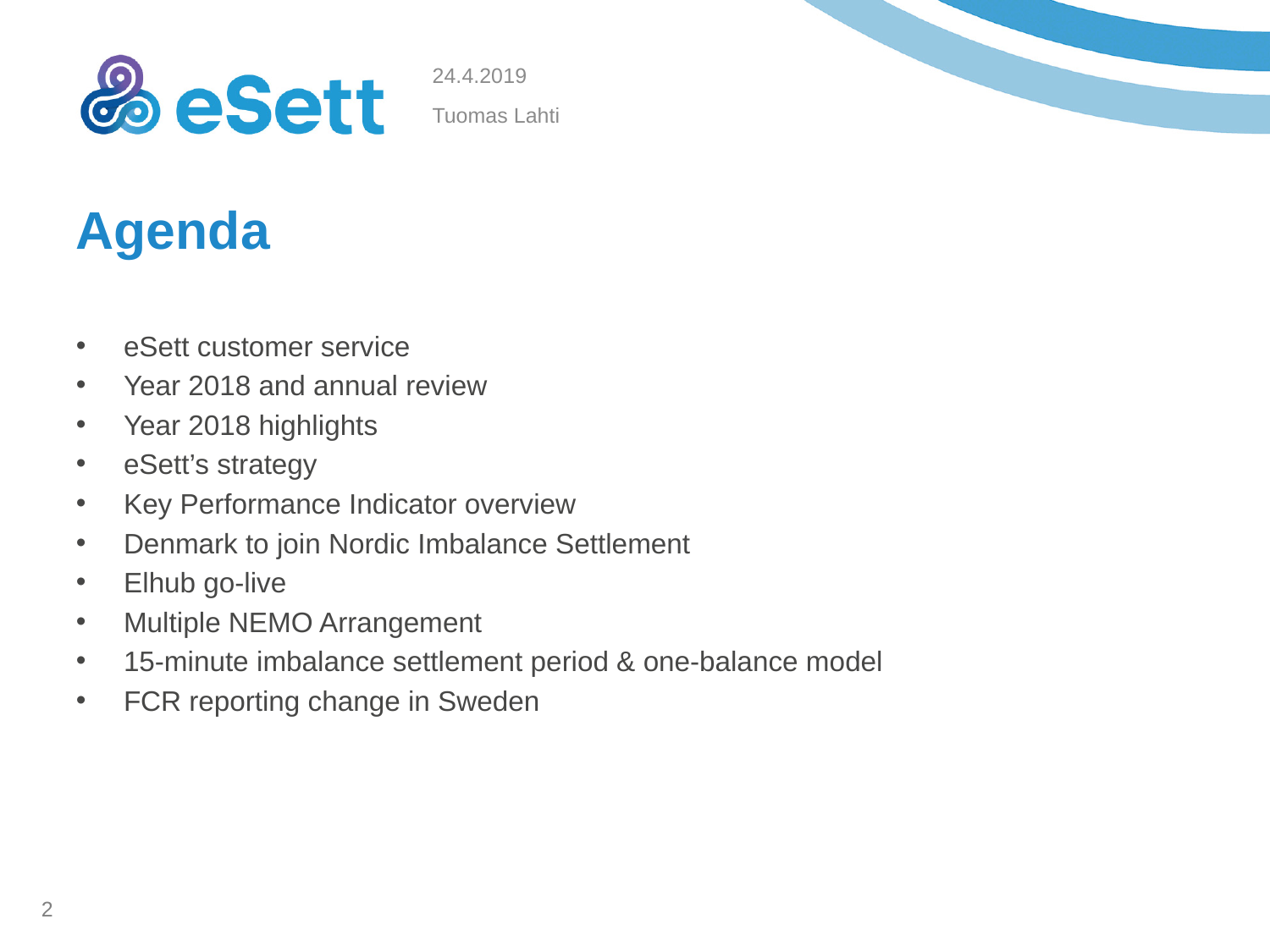

24.4.2019
Tuomas Lahti
# Agenda
eSett customer service
Year 2018 and annual review
Year 2018 highlights
eSett’s strategy
Key Performance Indicator overview
Denmark to join Nordic Imbalance Settlement
Elhub go-live
Multiple NEMO Arrangement
15-minute imbalance settlement period & one-balance model
FCR reporting change in Sweden